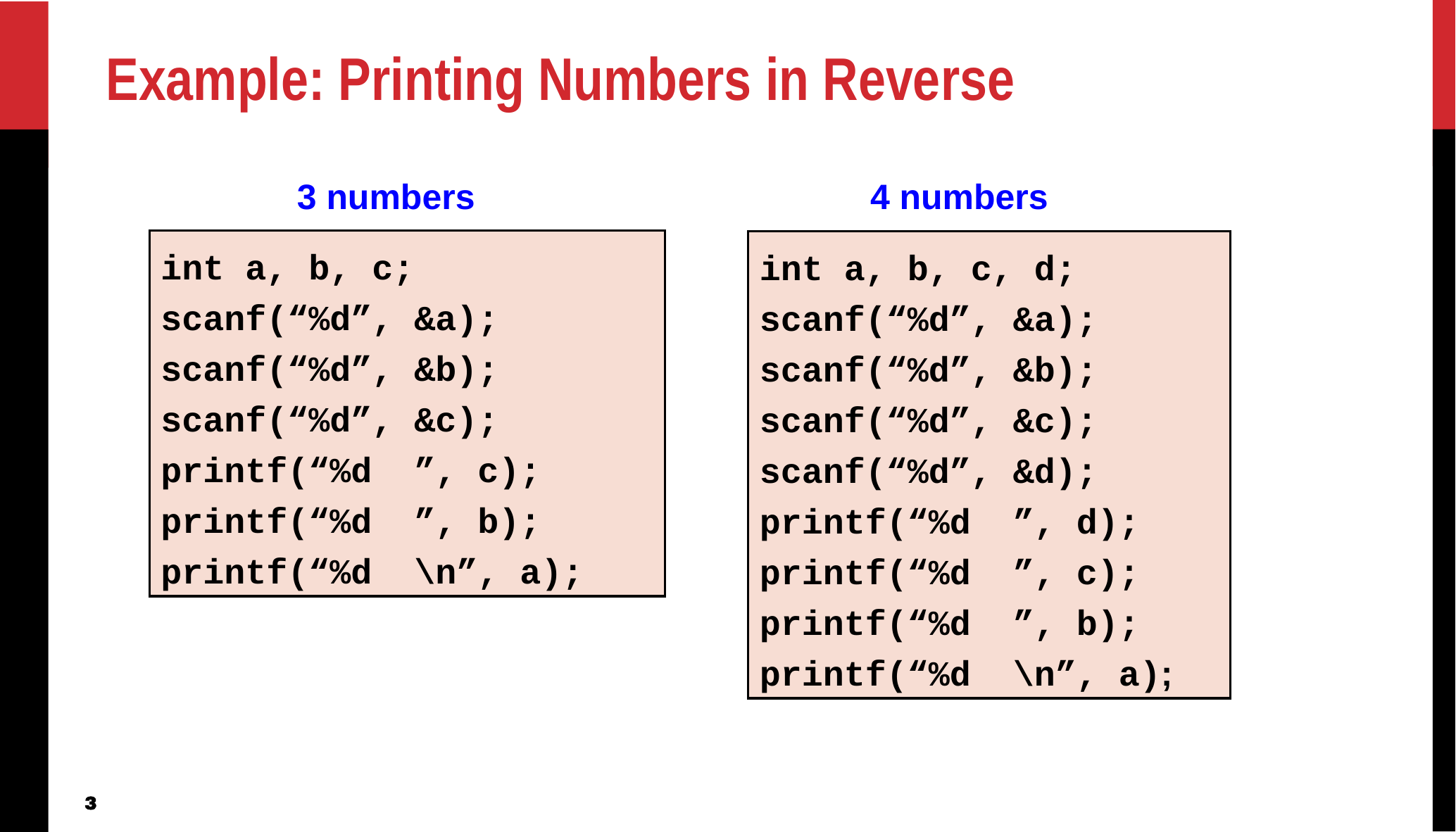

Example: Printing Numbers in Reverse
3 numbers
4 numbers
int a, b, c;
scanf(“%d”, &a);
scanf(“%d”, &b);
scanf(“%d”, &c);
printf(“%d  ”, c);
printf(“%d  ”, b);
printf(“%d  \n”, a);
int a, b, c, d;
scanf(“%d”, &a);
scanf(“%d”, &b);
scanf(“%d”, &c);
scanf(“%d”, &d);
printf(“%d  ”, d);
printf(“%d  ”, c);
printf(“%d  ”, b);
printf(“%d  \n”, a);
3